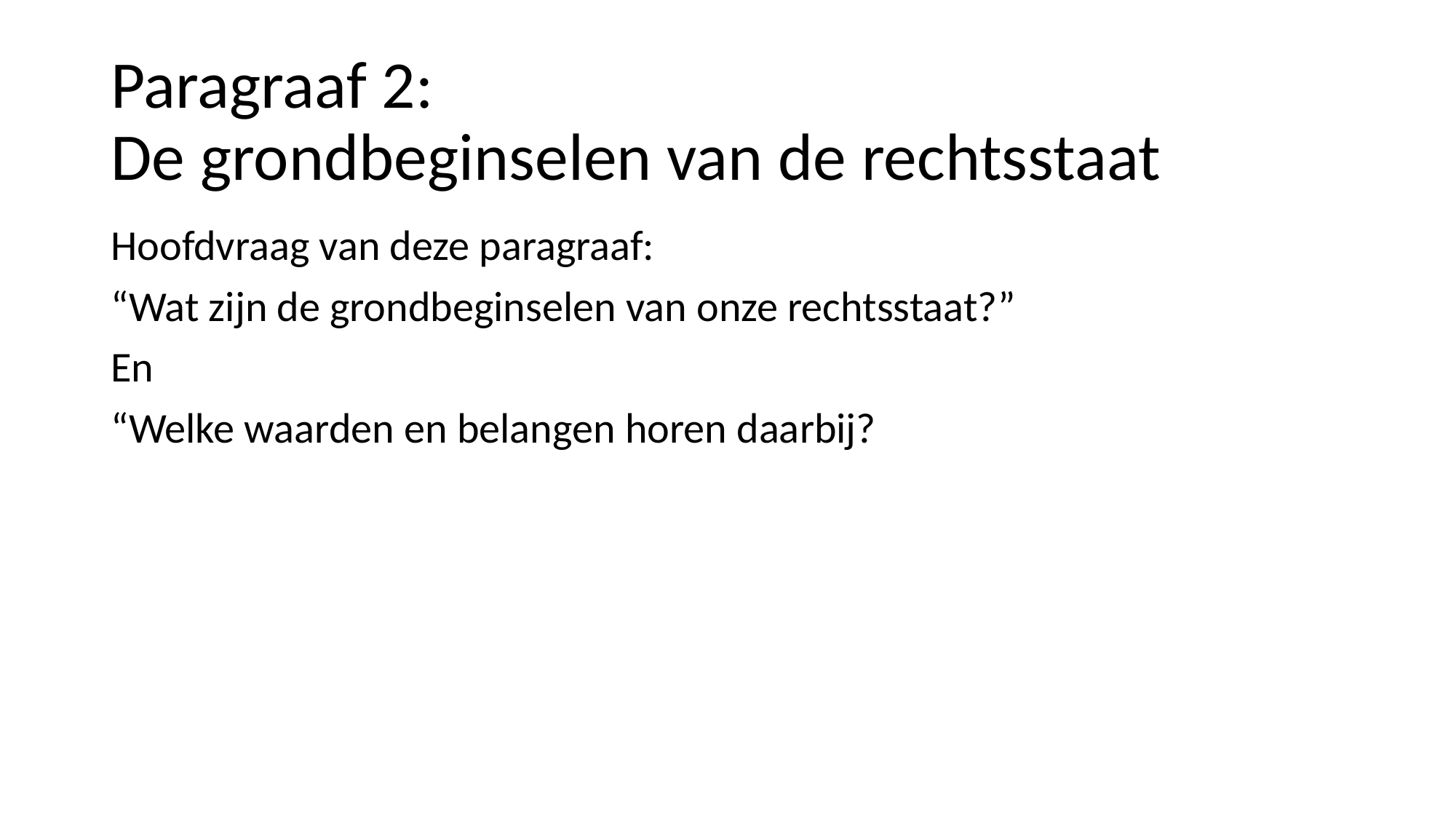

# Paragraaf 2: De grondbeginselen van de rechtsstaat
Hoofdvraag van deze paragraaf:
“Wat zijn de grondbeginselen van onze rechtsstaat?”
En
“Welke waarden en belangen horen daarbij?